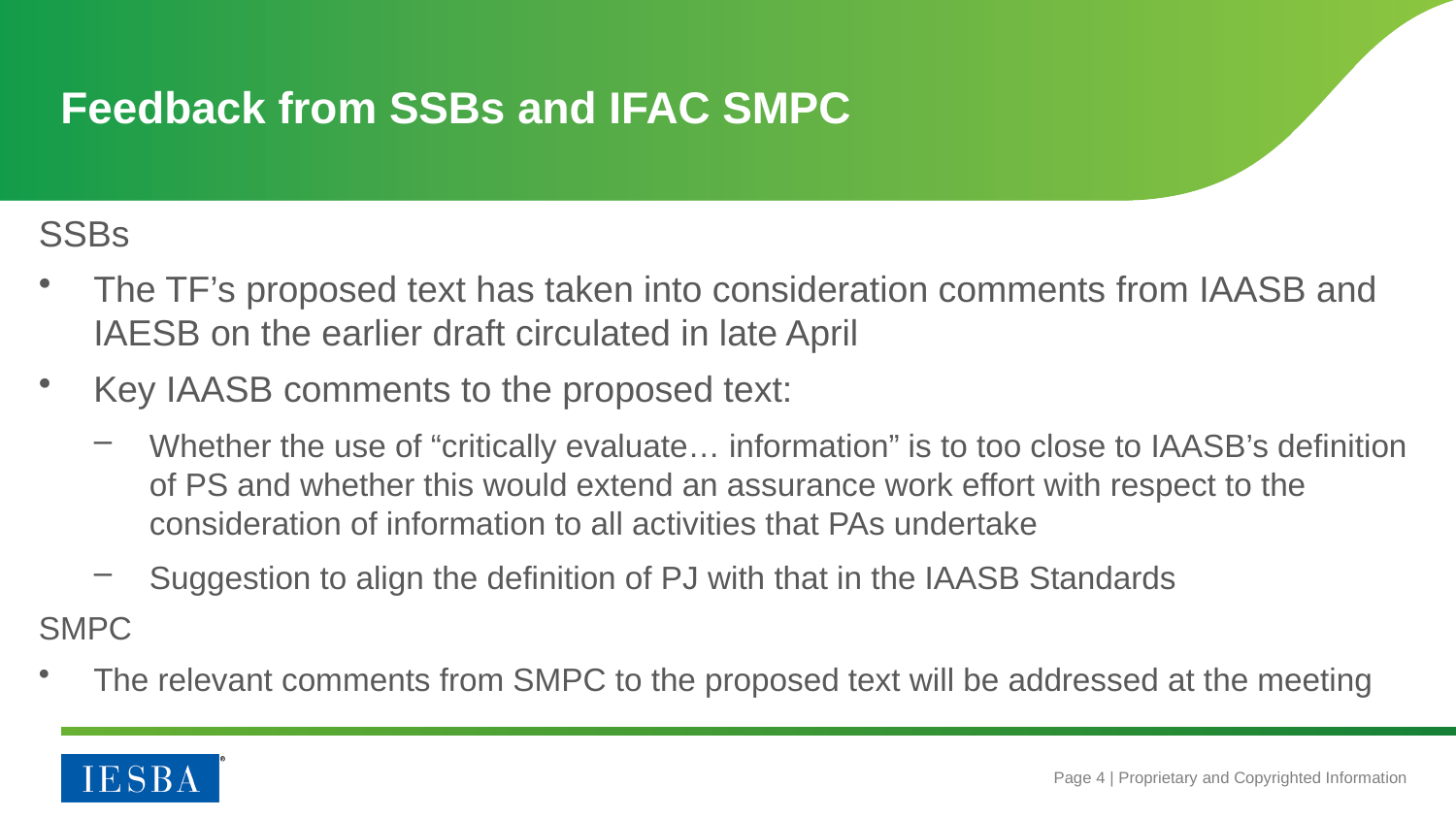

# Feedback from SSBs and IFAC SMPC
SSBs
The TF’s proposed text has taken into consideration comments from IAASB and IAESB on the earlier draft circulated in late April
Key IAASB comments to the proposed text:
Whether the use of “critically evaluate… information” is to too close to IAASB’s definition of PS and whether this would extend an assurance work effort with respect to the consideration of information to all activities that PAs undertake
Suggestion to align the definition of PJ with that in the IAASB Standards
SMPC
The relevant comments from SMPC to the proposed text will be addressed at the meeting